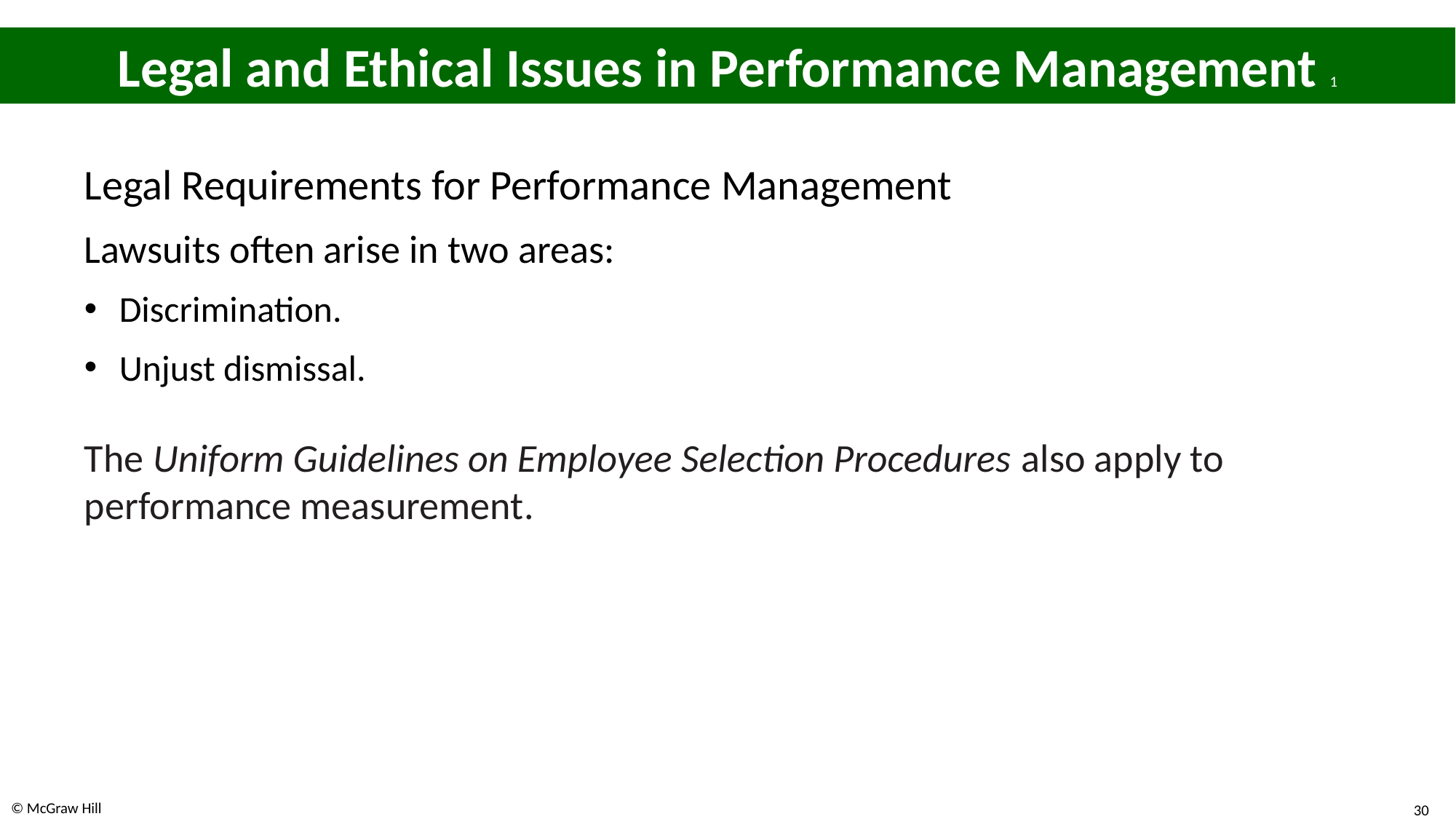

# Legal and Ethical Issues in Performance Management 1
Legal Requirements for Performance Management
Lawsuits often arise in two areas:
Discrimination.
Unjust dismissal.
The Uniform Guidelines on Employee Selection Procedures also apply to performance measurement.